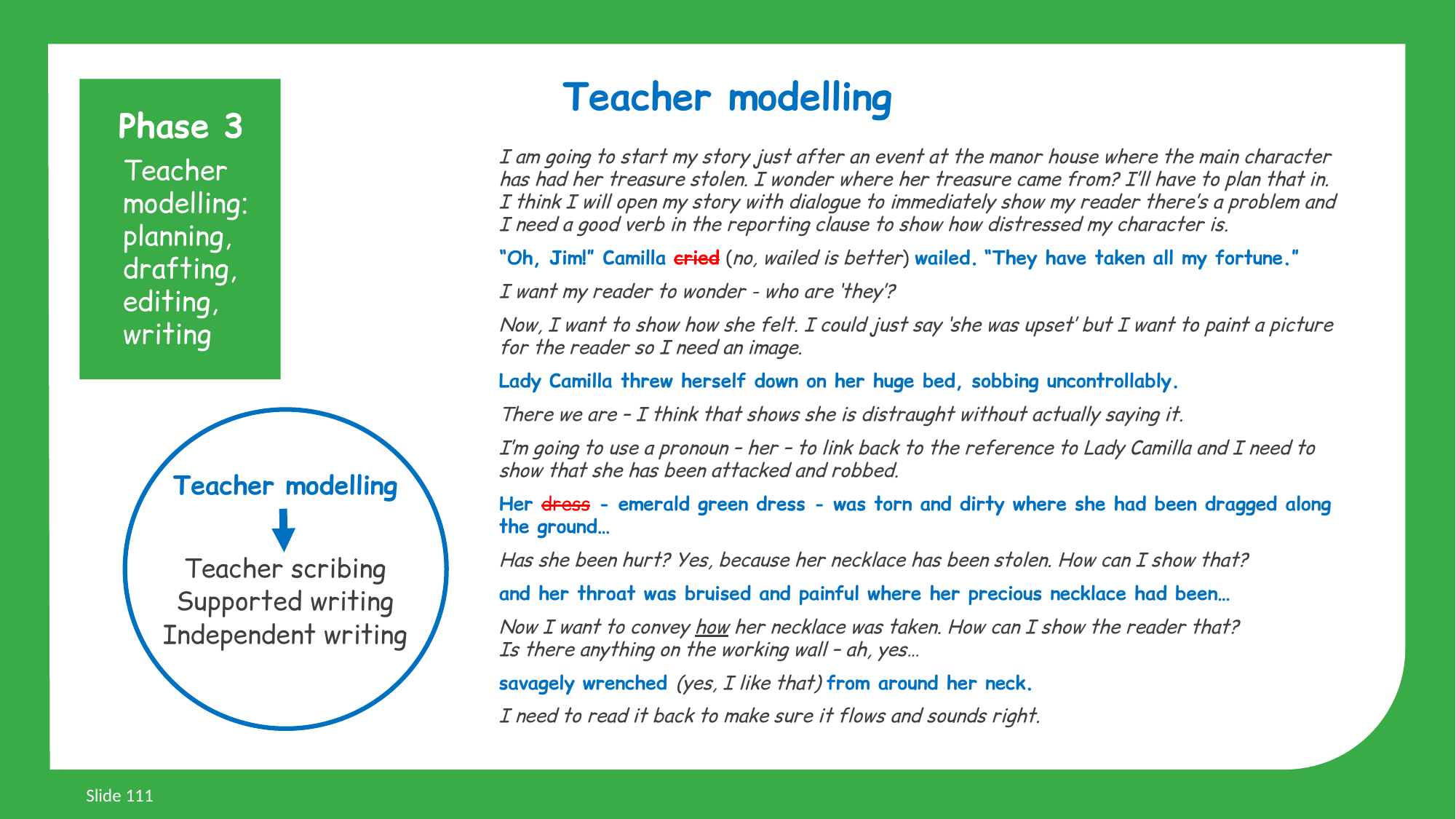

Teacher modelling
Phase 3
Teacher modelling:
planning, drafting, editing, writing
I am going to start my story just after an event at the manor house where the main character has had her treasure stolen. I wonder where her treasure came from? I’ll have to plan that in. I think I will open my story with dialogue to immediately show my reader there’s a problem and I need a good verb in the reporting clause to show how distressed my character is.
“Oh, Jim!” Camilla cried (no, wailed is better) wailed. “They have taken all my fortune.”
I want my reader to wonder - who are ‘they’?
Now, I want to show how she felt. I could just say ‘she was upset’ but I want to paint a picture for the reader so I need an image.
Lady Camilla threw herself down on her huge bed, sobbing uncontrollably.
There we are – I think that shows she is distraught without actually saying it.
I’m going to use a pronoun – her – to link back to the reference to Lady Camilla and I need to show that she has been attacked and robbed.
Her dress - emerald green dress - was torn and dirty where she had been dragged along the ground…
Has she been hurt? Yes, because her necklace has been stolen. How can I show that?
and her throat was bruised and painful where her precious necklace had been…
Now I want to convey how her necklace was taken. How can I show the reader that?
Is there anything on the working wall – ah, yes…
savagely wrenched (yes, I like that) from around her neck.
I need to read it back to make sure it flows and sounds right.

Teacher modelling
Teacher scribing
Supported writing
Independent writing
Slide 111